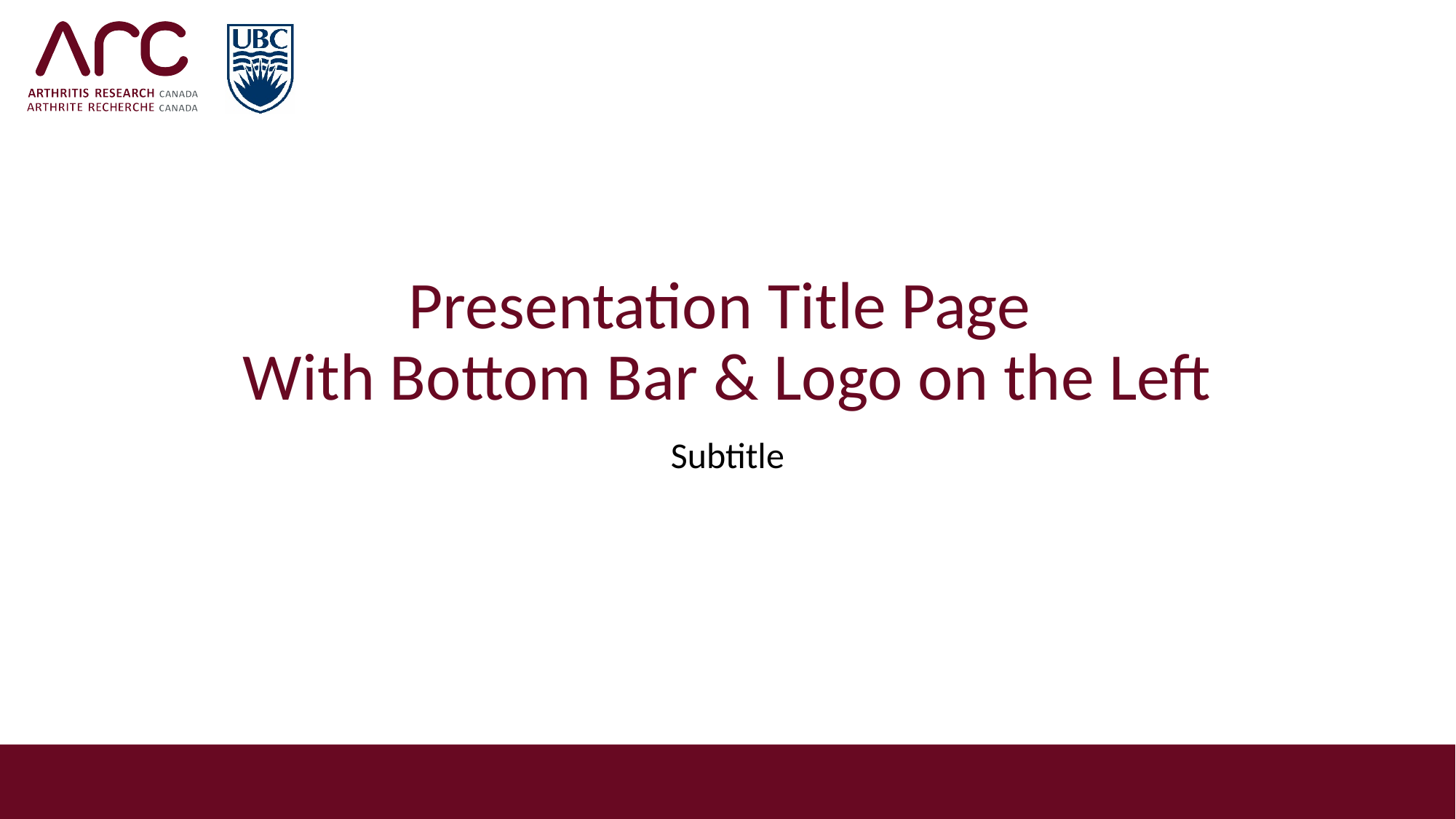

# Presentation Title Page With Bottom Bar & Logo on the Left
Subtitle